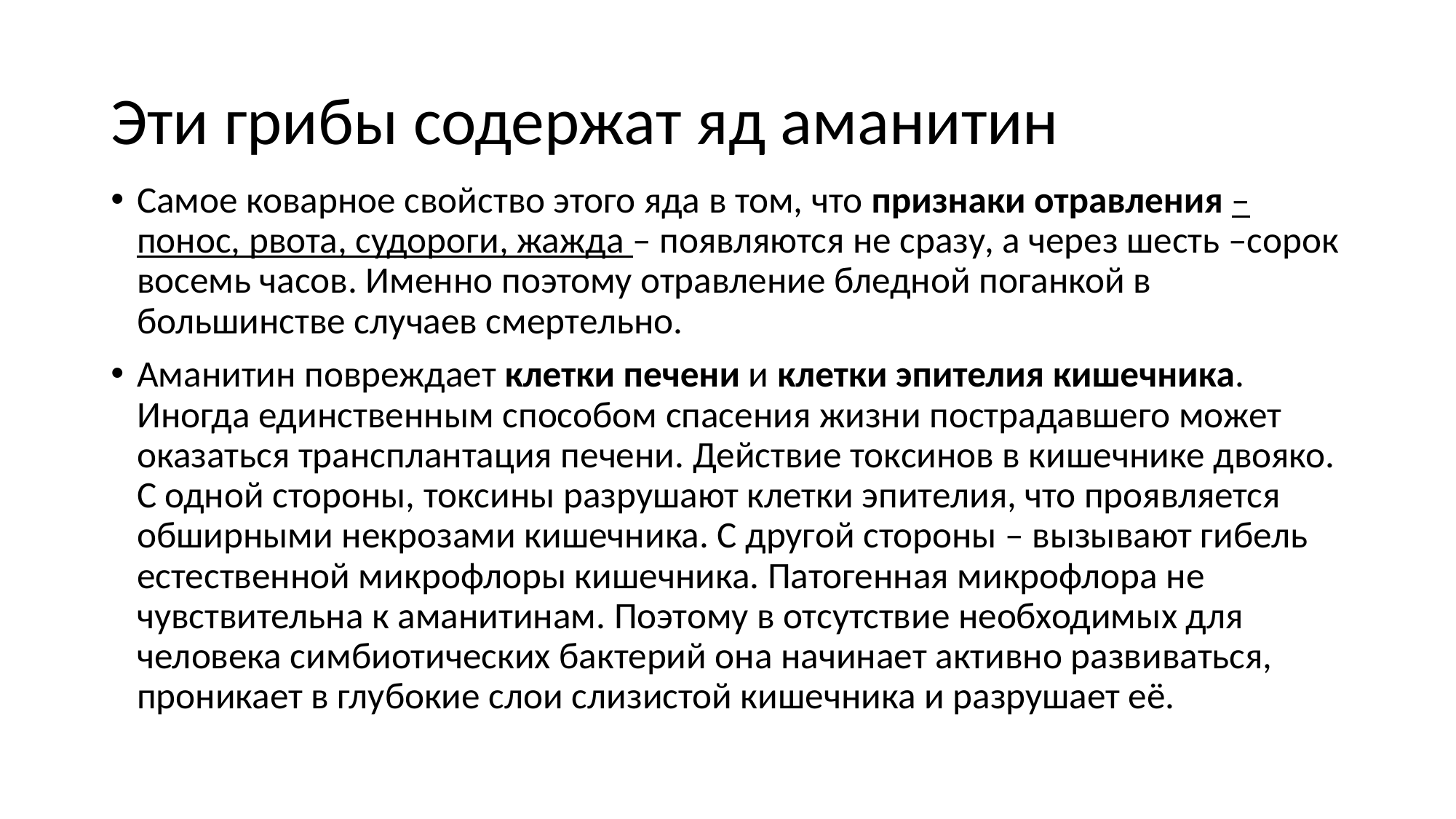

# Эти грибы содержат яд аманитин
Самое коварное свойство этого яда в том, что признаки отравления – понос, рвота, судороги, жажда – появляются не сразу, а через шесть –сорок восемь часов. Именно поэтому отравление бледной поганкой в большинстве случаев смертельно.
Аманитин повреждает клетки печени и клетки эпителия кишечника. Иногда единственным способом спасения жизни пострадавшего может оказаться трансплантация печени. Действие токсинов в кишечнике двояко. С одной стороны, токсины разрушают клетки эпителия, что проявляется обширными некрозами кишечника. С другой стороны – вызывают гибель естественной микрофлоры кишечника. Патогенная микрофлора не чувствительна к аманитинам. Поэтому в отсутствие необходимых для человека симбиотических бактерий она начинает активно развиваться, проникает в глубокие слои слизистой кишечника и разрушает её.